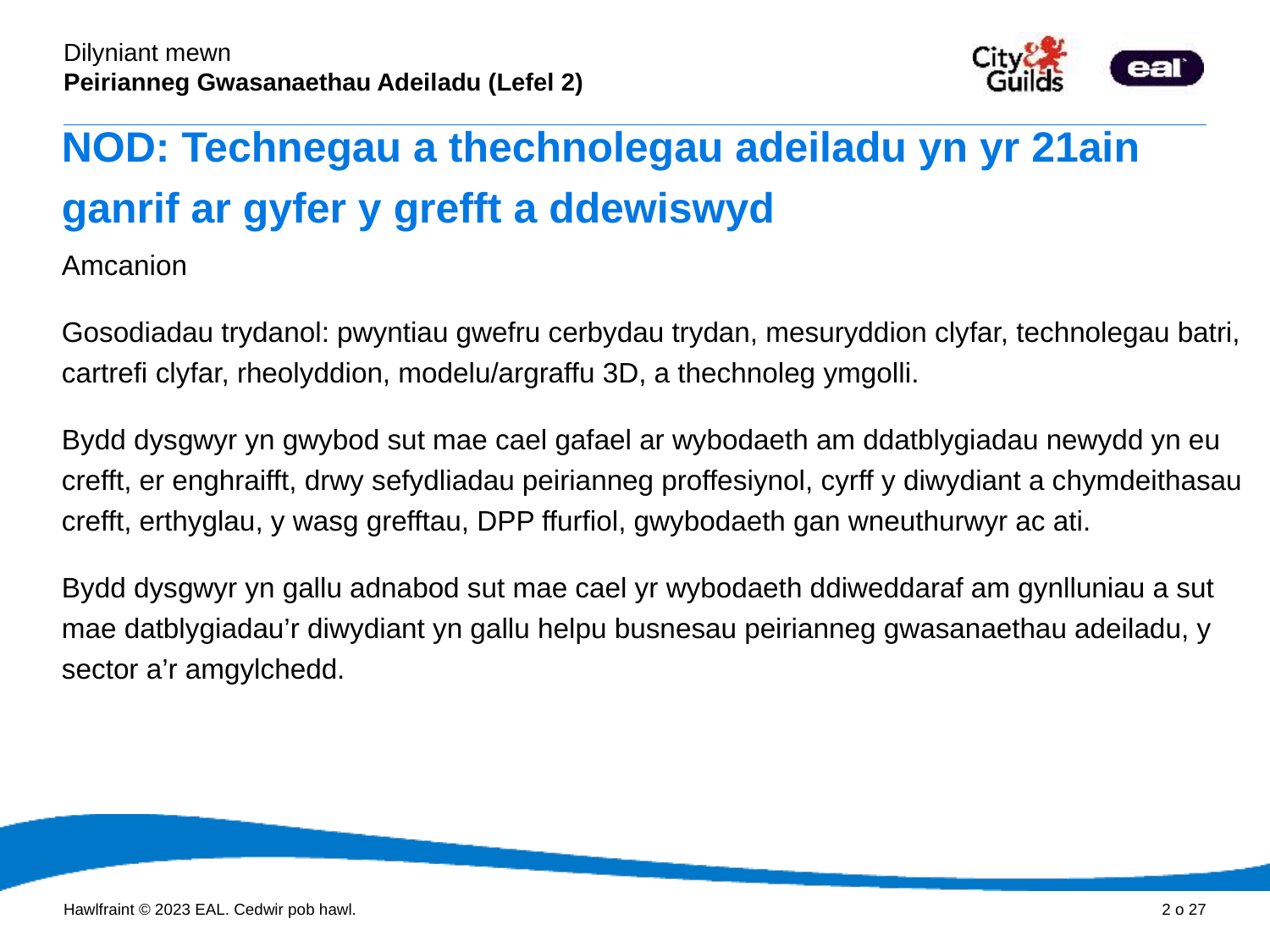

# NOD: Technegau a thechnolegau adeiladu yn yr 21ain ganrif ar gyfer y grefft a ddewiswyd
Amcanion
Gosodiadau trydanol: pwyntiau gwefru cerbydau trydan, mesuryddion clyfar, technolegau batri, cartrefi clyfar, rheolyddion, modelu/argraffu 3D, a thechnoleg ymgolli.
Bydd dysgwyr yn gwybod sut mae cael gafael ar wybodaeth am ddatblygiadau newydd yn eu crefft, er enghraifft, drwy sefydliadau peirianneg proffesiynol, cyrff y diwydiant a chymdeithasau crefft, erthyglau, y wasg grefftau, DPP ffurfiol, gwybodaeth gan wneuthurwyr ac ati.
Bydd dysgwyr yn gallu adnabod sut mae cael yr wybodaeth ddiweddaraf am gynlluniau a sut mae datblygiadau’r diwydiant yn gallu helpu busnesau peirianneg gwasanaethau adeiladu, y sector a’r amgylchedd.